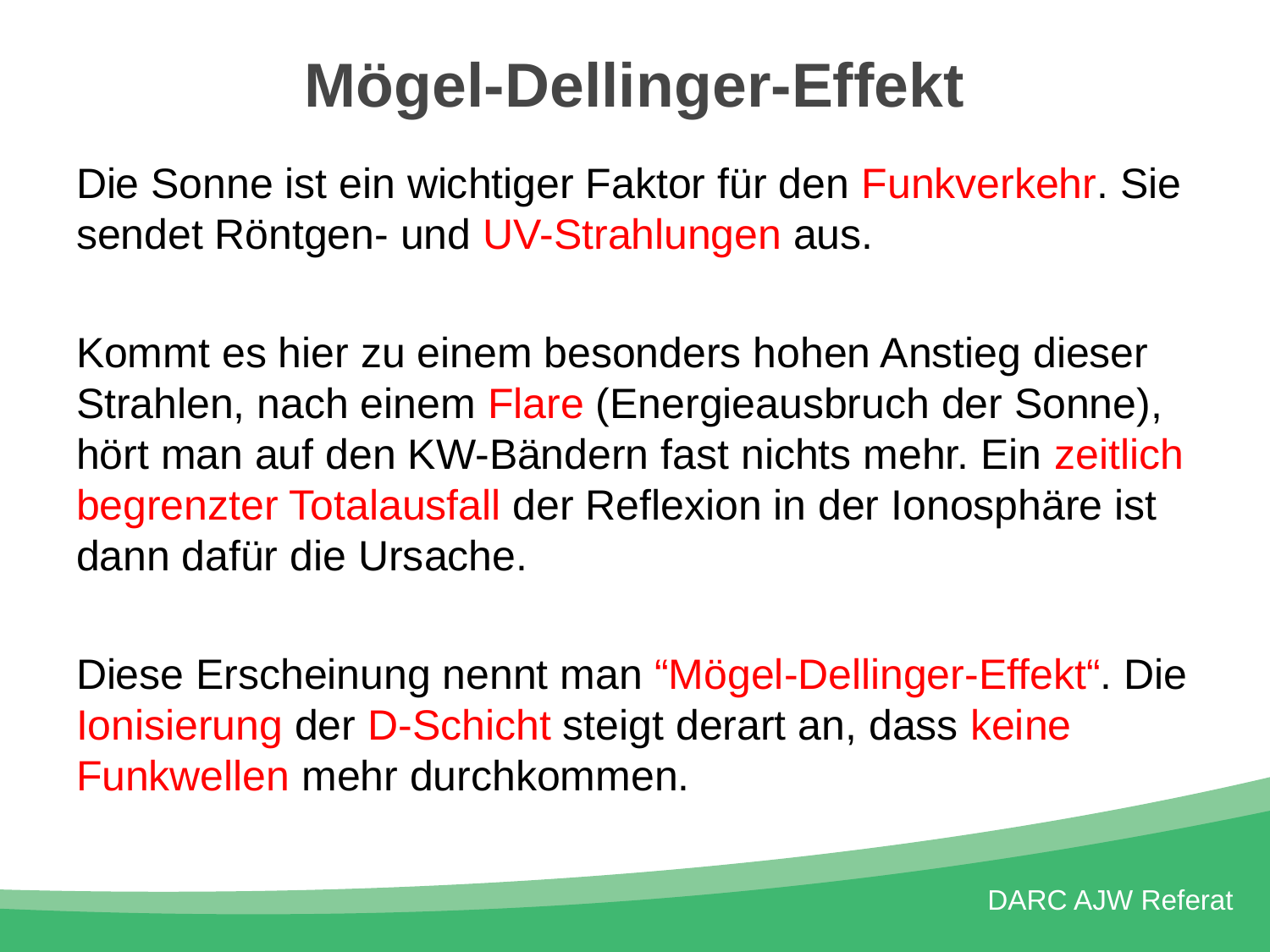

# Mögel-Dellinger-Effekt
Die Sonne ist ein wichtiger Faktor für den Funkverkehr. Sie sendet Röntgen- und UV-Strahlungen aus.

Kommt es hier zu einem besonders hohen Anstieg dieser Strahlen, nach einem Flare (Energieausbruch der Sonne), hört man auf den KW-Bändern fast nichts mehr. Ein zeitlich begrenzter Totalausfall der Reflexion in der Ionosphäre ist dann dafür die Ursache.

Diese Erscheinung nennt man “Mögel-Dellinger-Effekt“. Die Ionisierung der D-Schicht steigt derart an, dass keine Funkwellen mehr durchkommen.